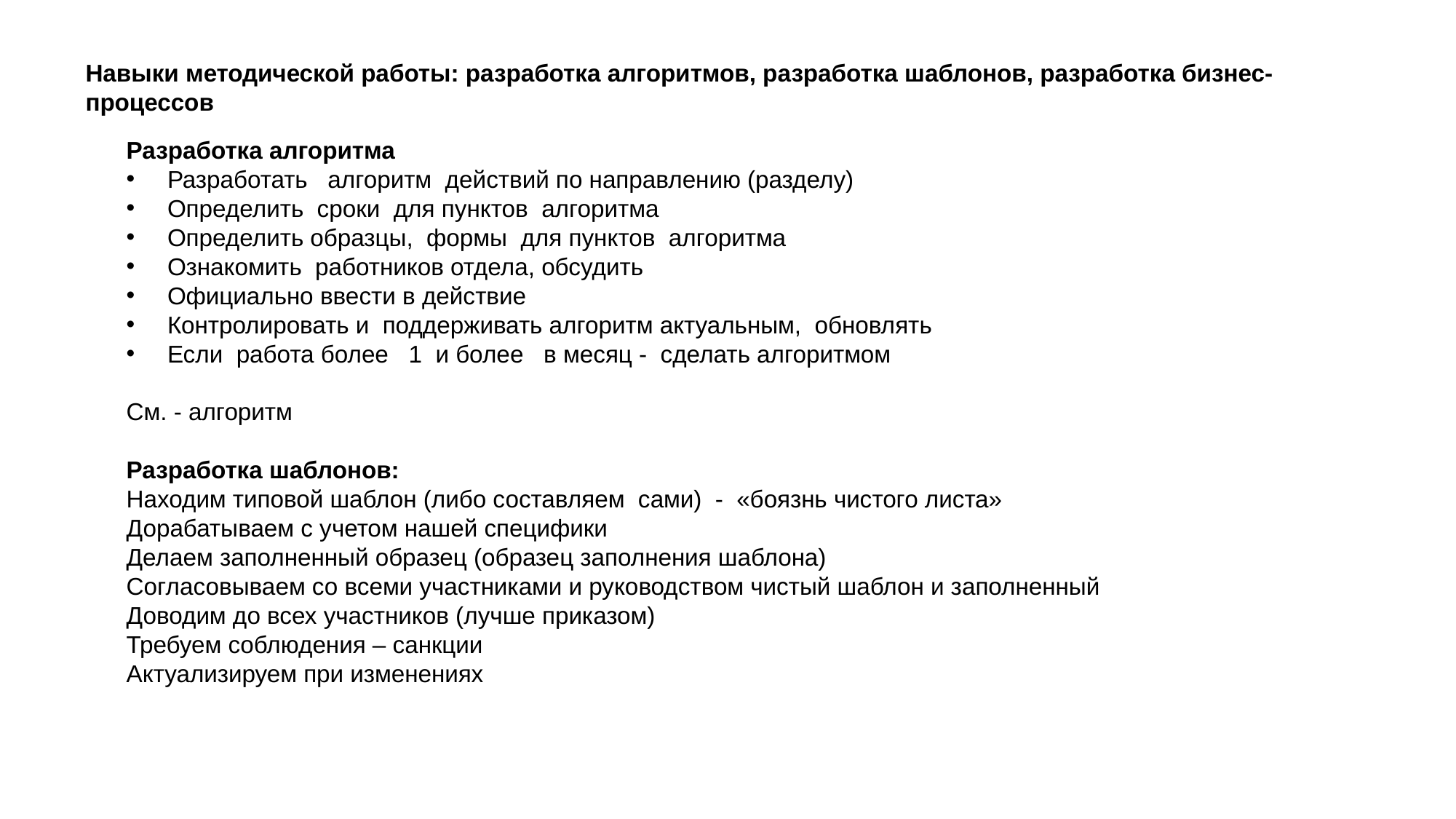

Навыки методической работы: разработка алгоритмов, разработка шаблонов, разработка бизнес-процессов
Разработка алгоритма
Разработать   алгоритм  действий по направлению (разделу)
Определить  сроки  для пунктов  алгоритма
Определить образцы,  формы  для пунктов  алгоритма
Ознакомить  работников отдела, обсудить
Официально ввести в действие
Контролировать и  поддерживать алгоритм актуальным,  обновлять
Если  работа более   1  и более   в месяц -  сделать алгоритмом

См. - алгоритм

Разработка шаблонов:
Находим типовой шаблон (либо составляем  сами)  -  «боязнь чистого листа»
Дорабатываем с учетом нашей специфики
Делаем заполненный образец (образец заполнения шаблона)
Согласовываем со всеми участниками и руководством чистый шаблон и заполненный
Доводим до всех участников (лучше приказом)
Требуем соблюдения – санкции
Актуализируем при изменениях

Дипломы